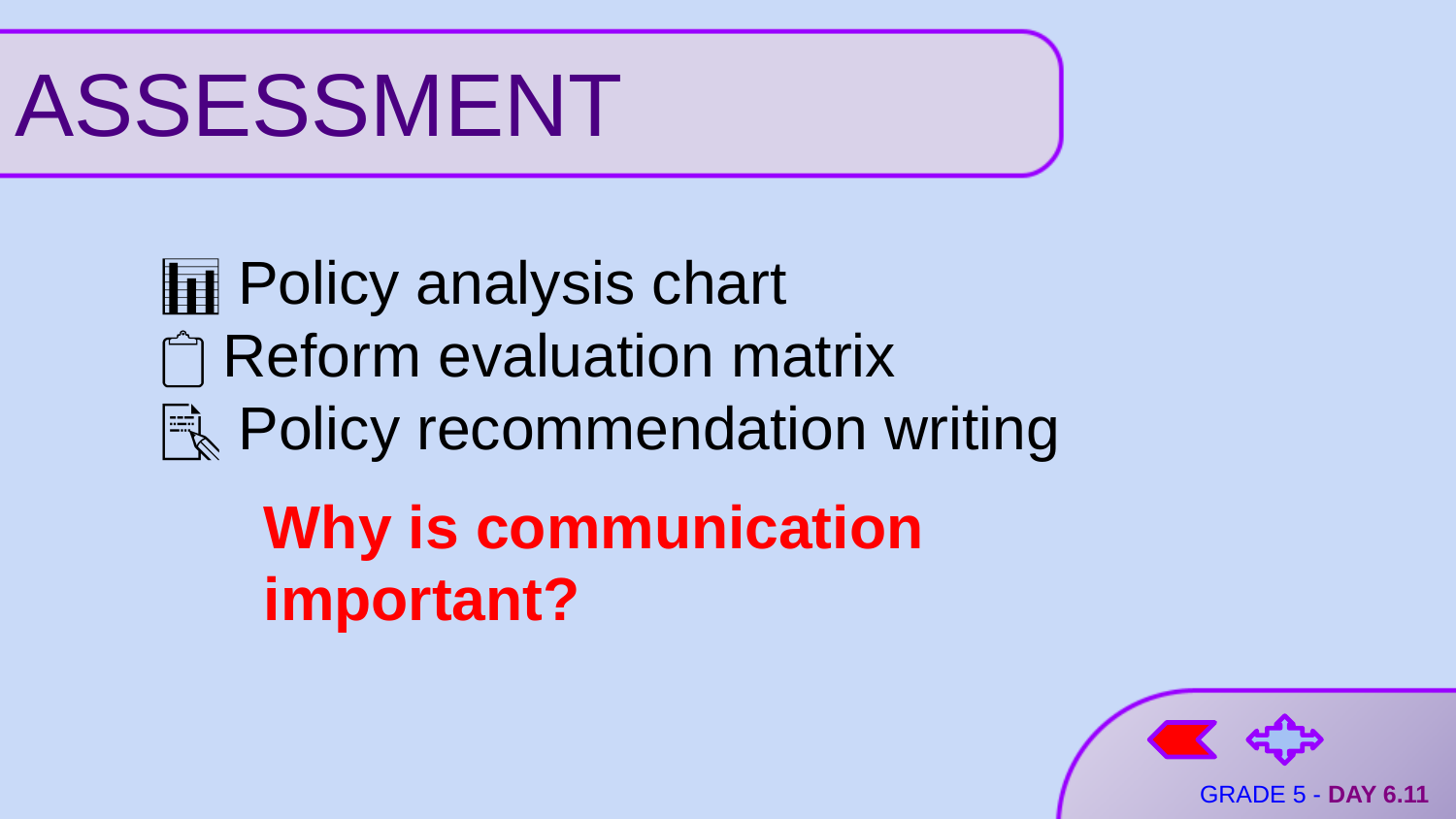

# ASSESSMENT

📊 Policy analysis chart
📋 Reform evaluation matrix
📝 Policy recommendation writing
Why is communication important?

GRADE 5 - DAY 6.11